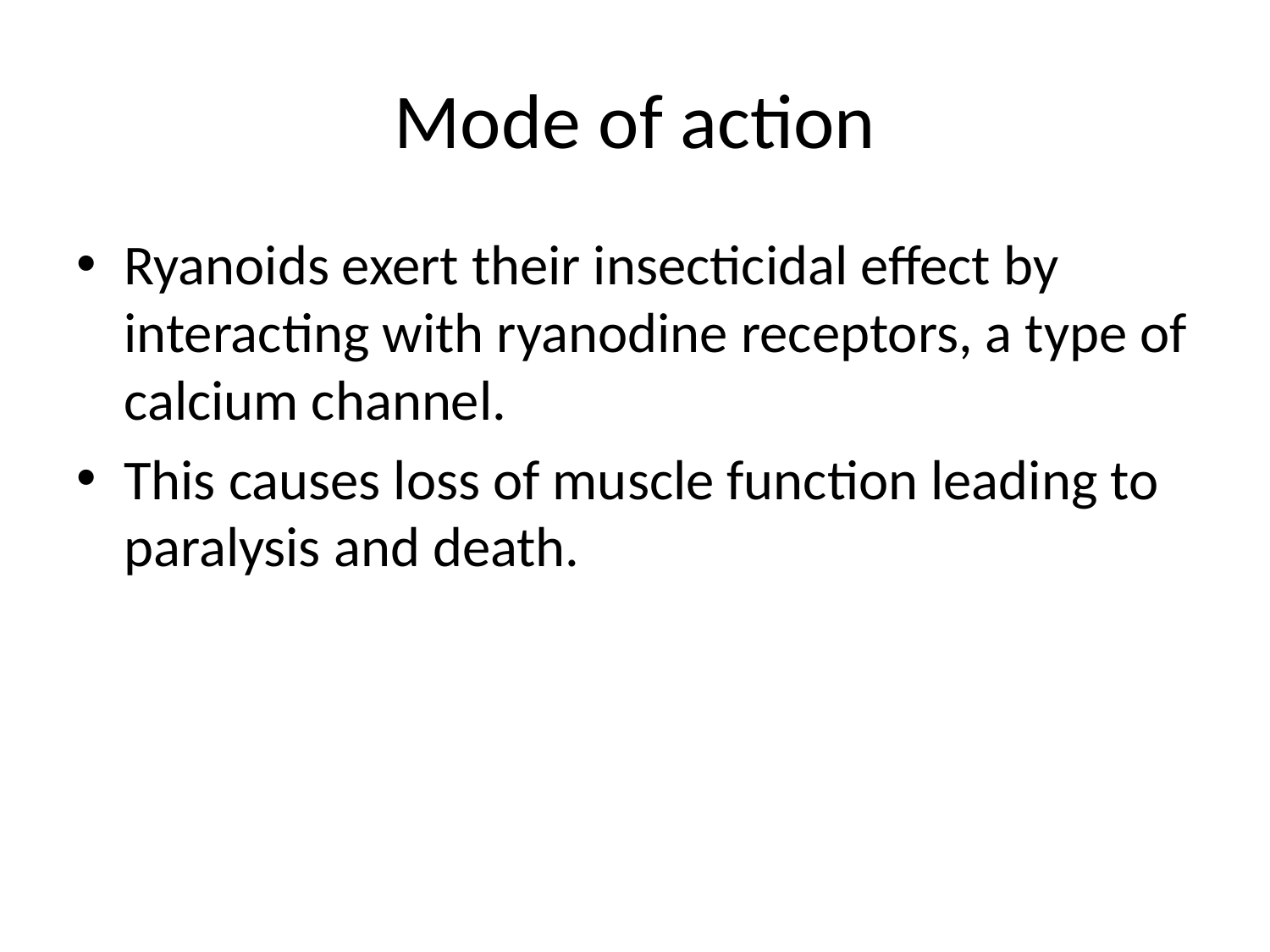

# Mode of action
Ryanoids exert their insecticidal effect by interacting with ryanodine receptors, a type of calcium channel.
This causes loss of muscle function leading to paralysis and death.